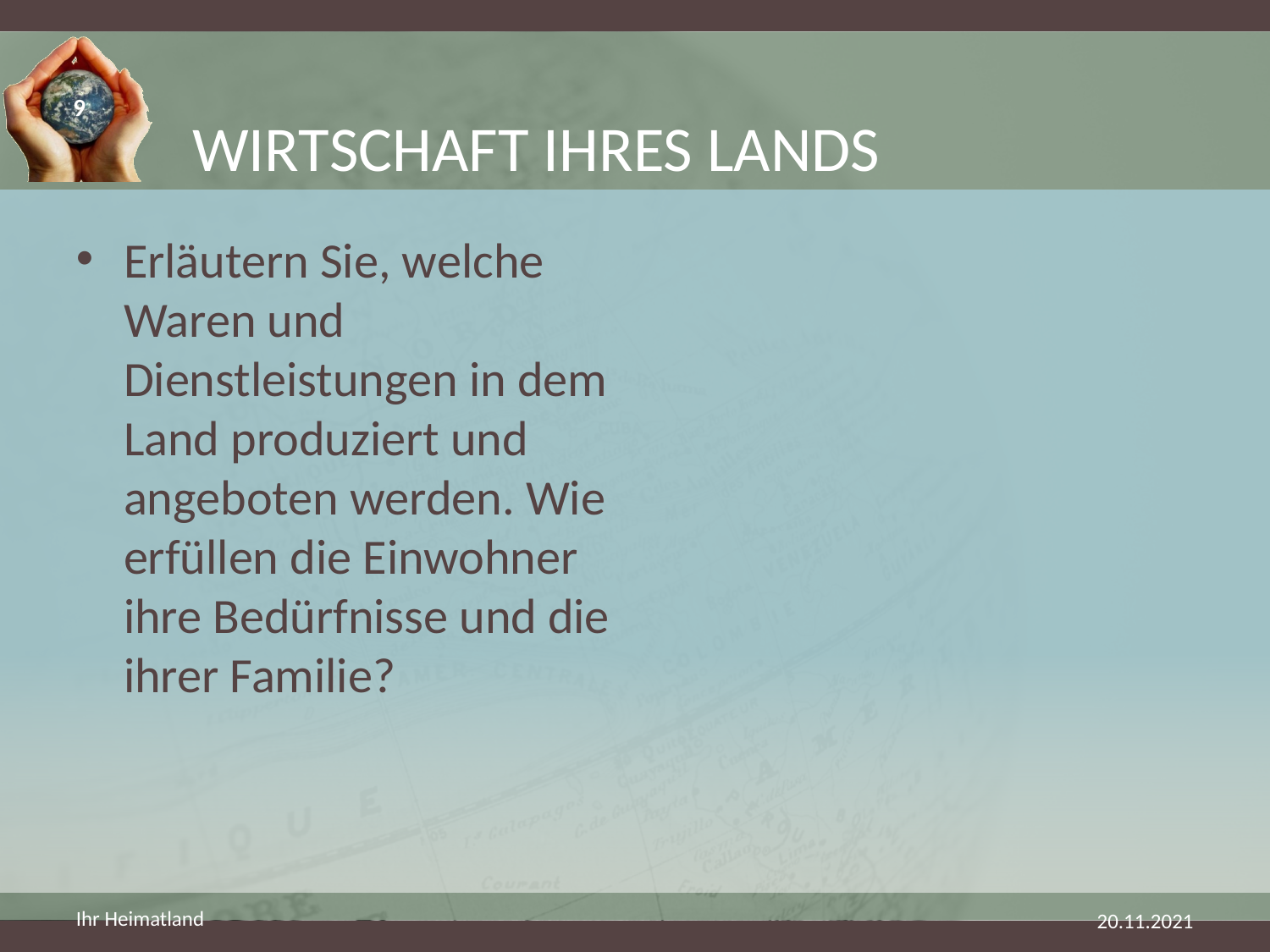

# Wirtschaft Ihres Lands
9
Erläutern Sie, welche Waren und Dienstleistungen in dem Land produziert und angeboten werden. Wie erfüllen die Einwohner ihre Bedürfnisse und die ihrer Familie?

Ihr Heimatland
20.11.2021